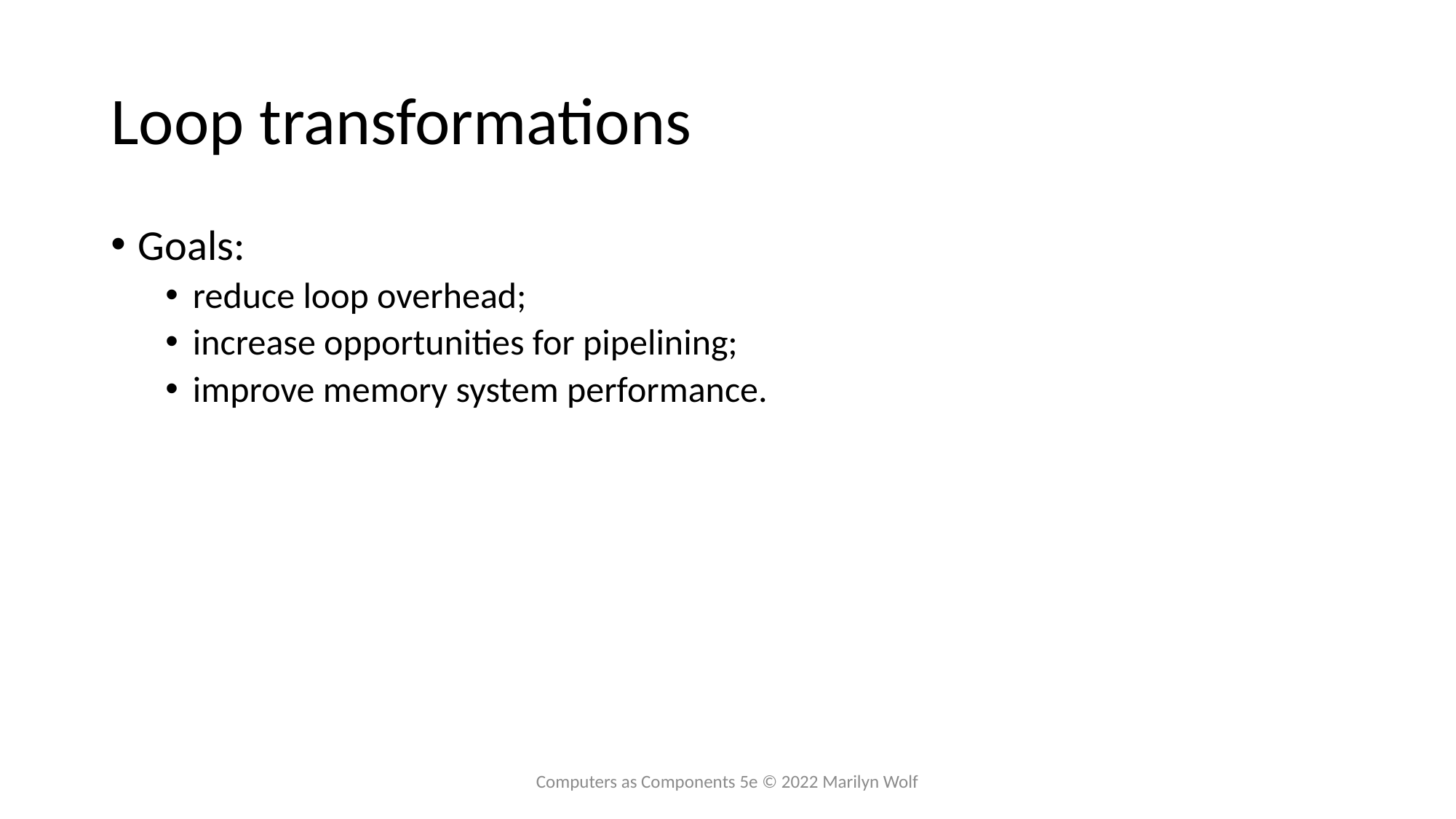

# Loop transformations
Goals:
reduce loop overhead;
increase opportunities for pipelining;
improve memory system performance.
Computers as Components 5e © 2022 Marilyn Wolf